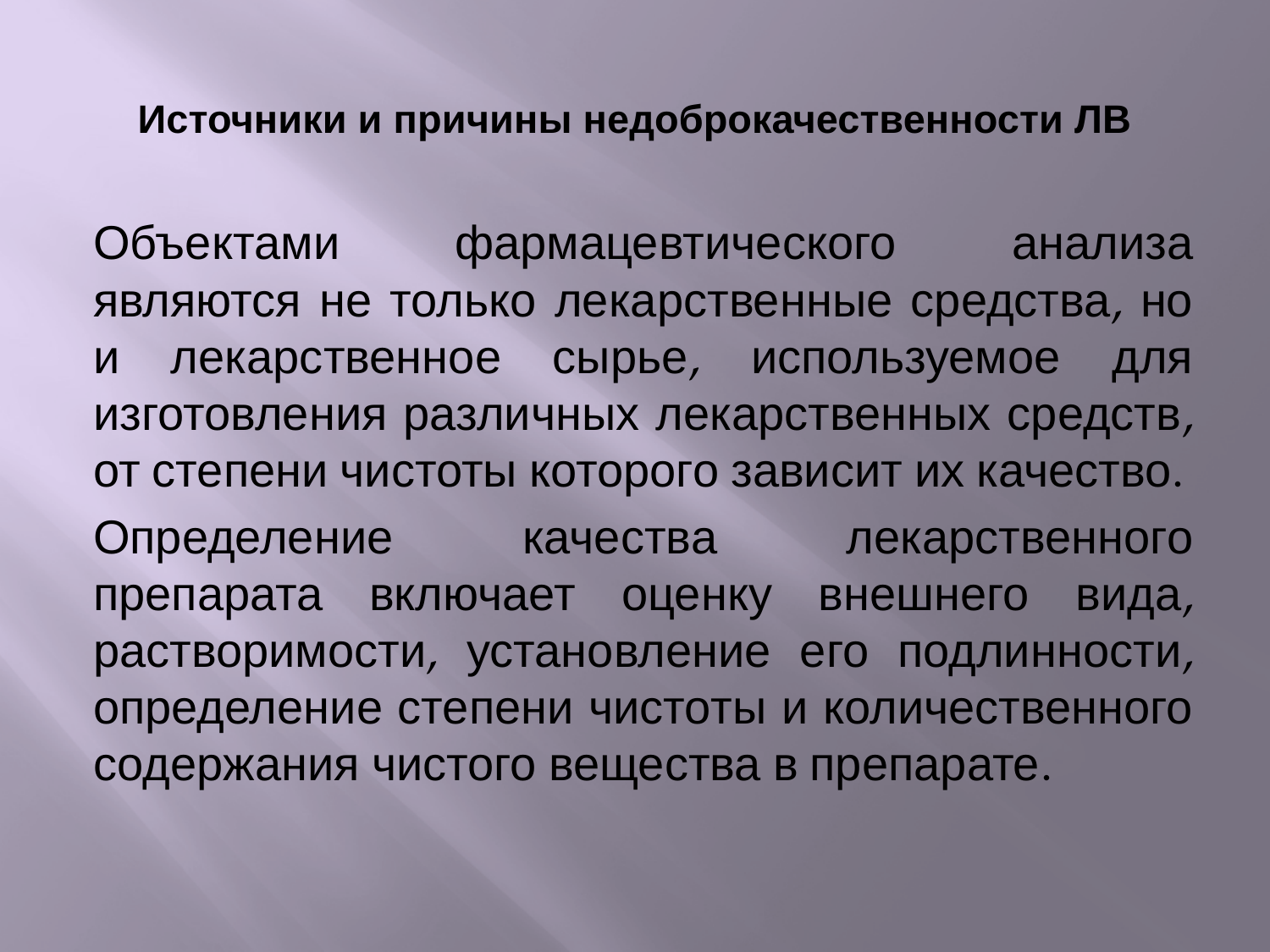

# Источники и причины недоброкачественности ЛВ
Объектами фармацевтического анализа являются не только лекарственные средства, но и лекарственное сырье, используемое для изготовления различных ле­карственных средств, от степени чистоты которого за­висит их качество.
Определение качества лекарственного препарата включает оценку внешнего вида, растворимости, уста­новление его подлинности, определение степени чисто­ты и количественного содержания чистого вещества в препарате.